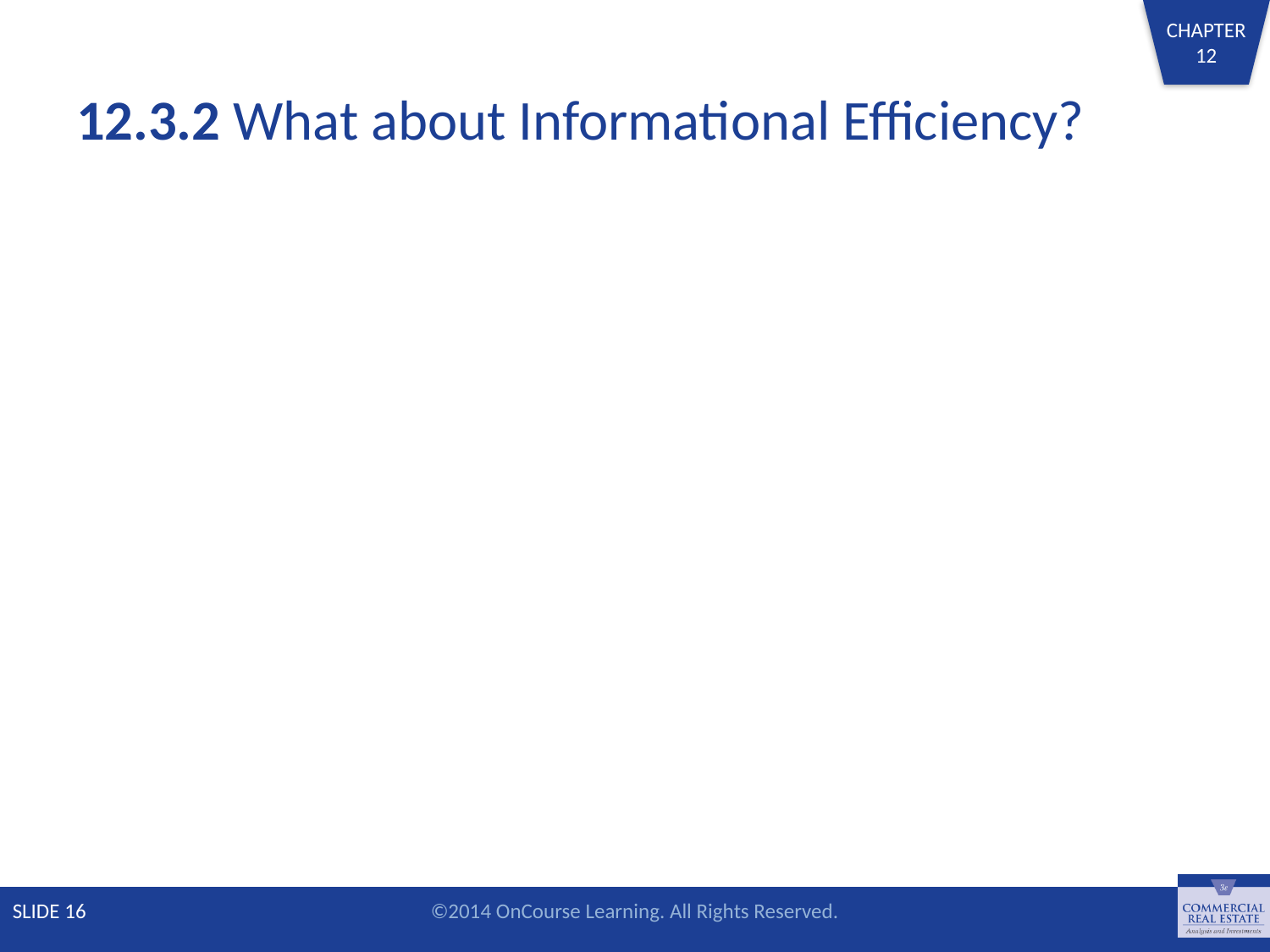

# 12.3.2 What about Informational Efficiency?

SLIDE 16